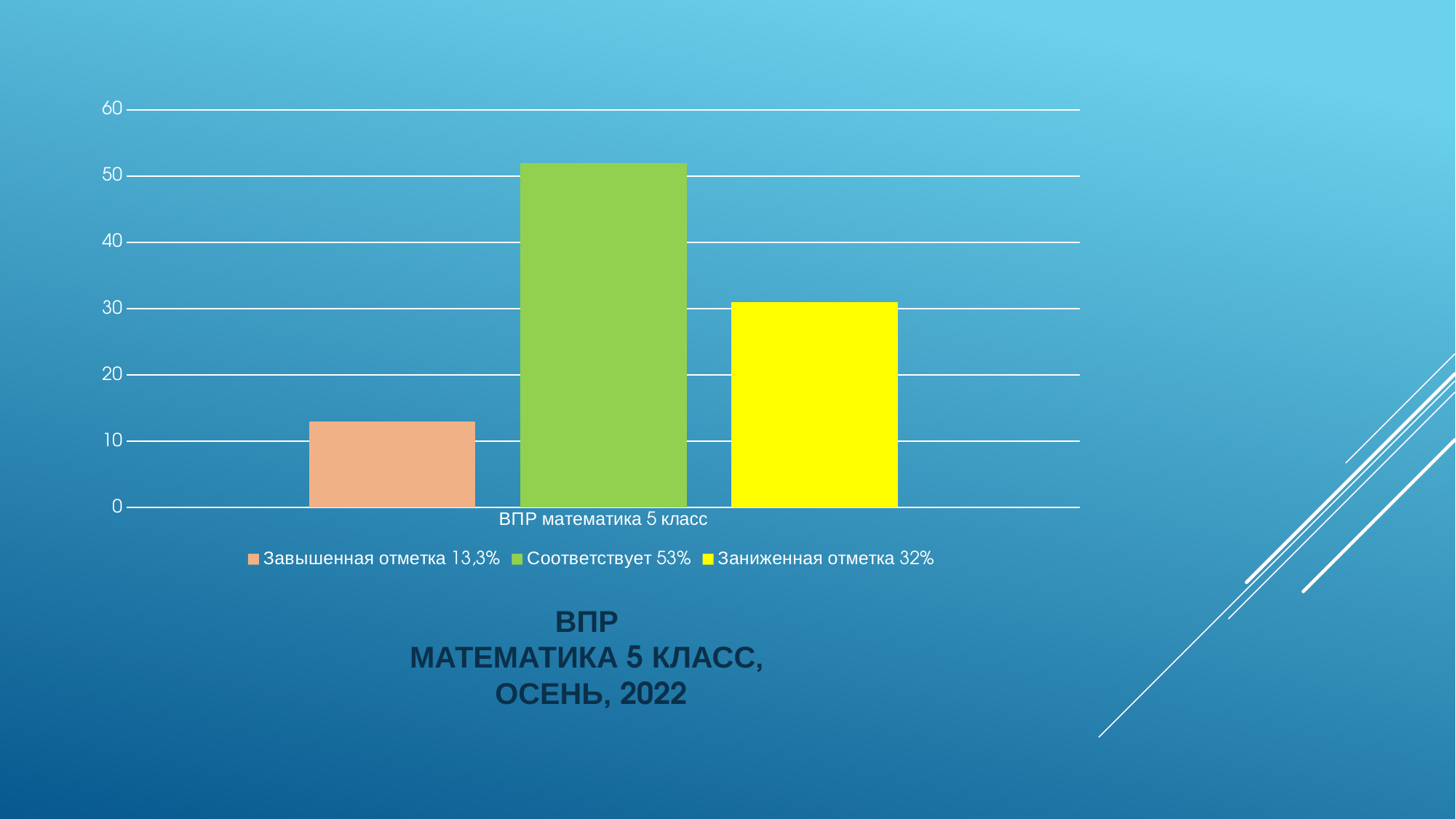

### Chart

| Category | Завышенная отметка 13,3% | Соответствует 53% | Заниженная отметка 32% |
|---|---|---|---|
| ВПР математика 5 класс | 13.0 | 52.0 | 31.0 |
# Впр
Математика 5 класс,
осень, 2022